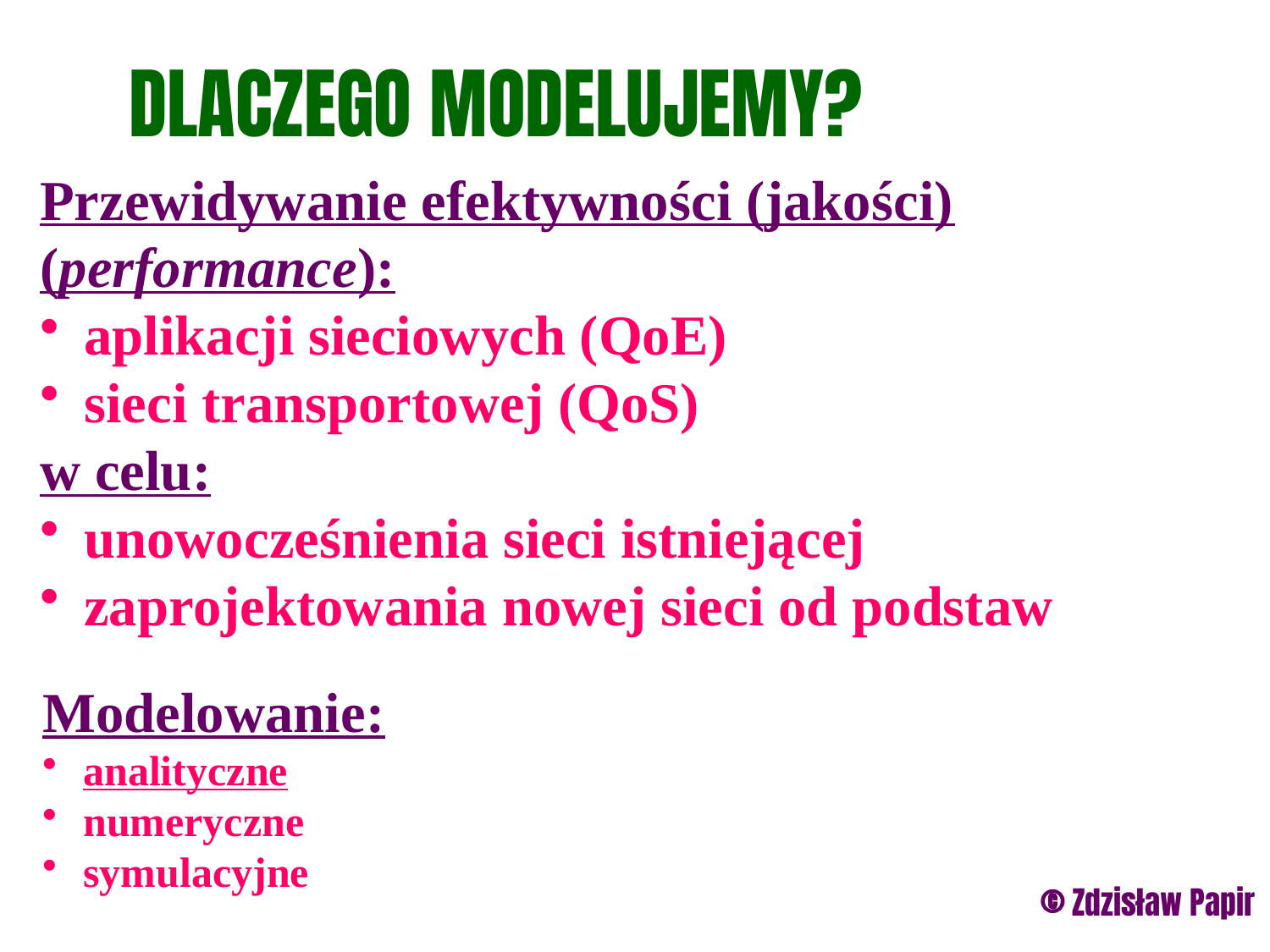

# DLACZEGO MODELUJEMY?
Przewidywanie efektywności (jakości)
(performance):
 aplikacji sieciowych (QoE)
 sieci transportowej (QoS)
w celu:
 unowocześnienia sieci istniejącej
 zaprojektowania nowej sieci od podstaw
Modelowanie:
 analityczne
 numeryczne
 symulacyjne
© Zdzisław Papir